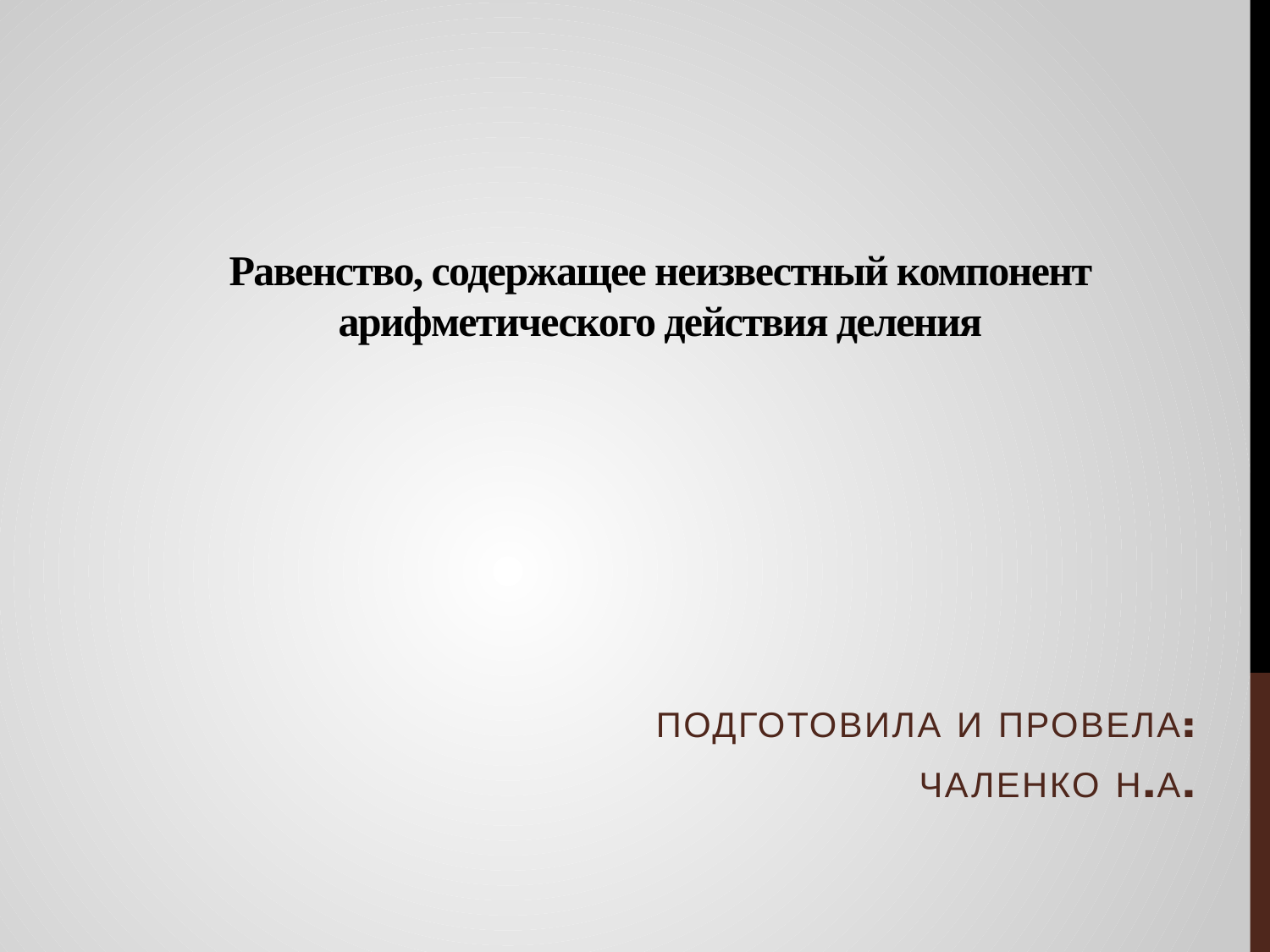

# Равенство, содержащее неизвестный компонент арифметического действия деления
Подготовила и провела:
Чаленко Н.А.